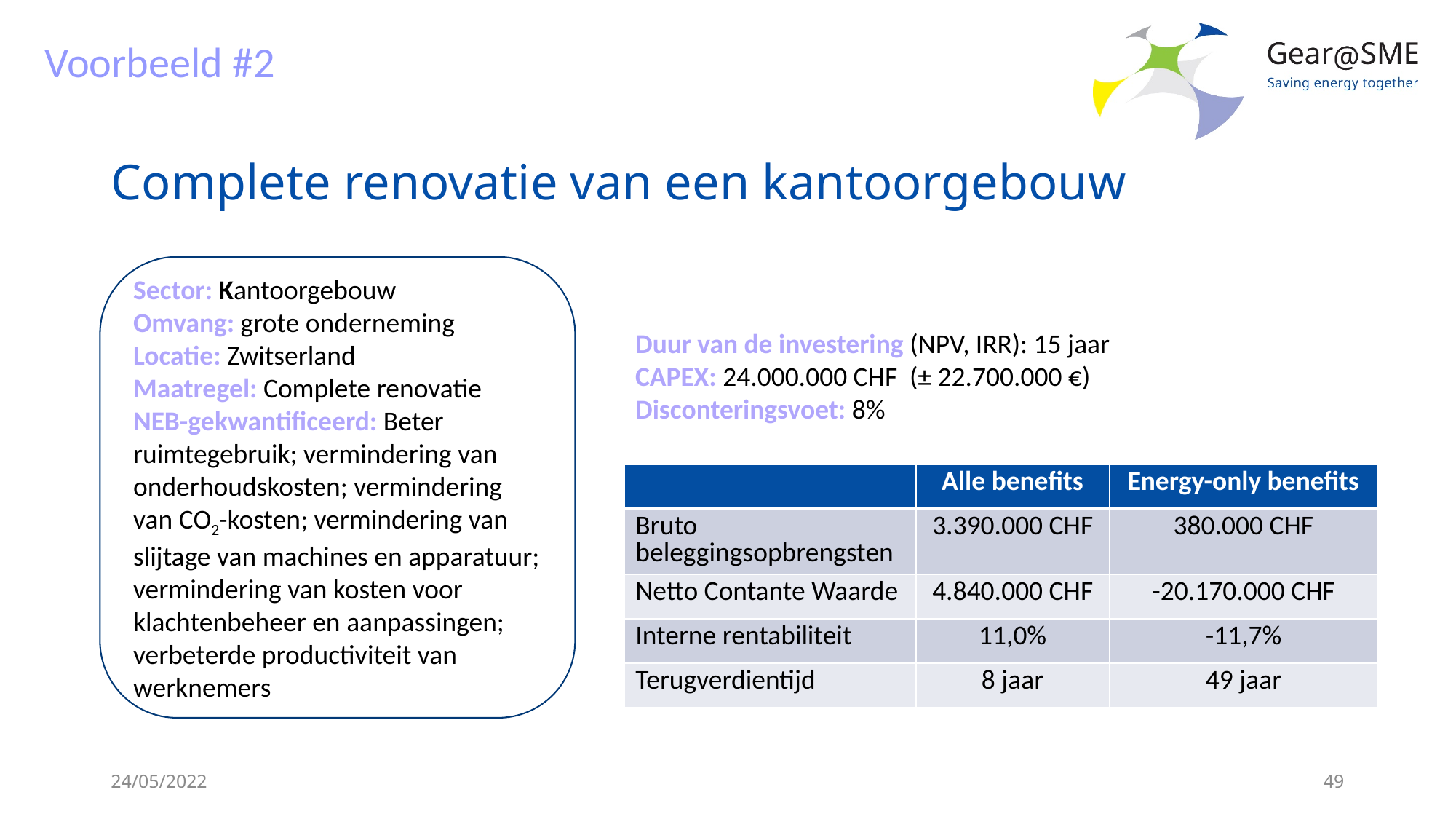

Voorbeeld #2
# Complete renovatie van een kantoorgebouw
Sector: Kantoorgebouw
Omvang: grote onderneming
Locatie: Zwitserland
Maatregel: Complete renovatie
NEB-gekwantificeerd: Beter ruimtegebruik; vermindering van onderhoudskosten; vermindering van CO2-kosten; vermindering van slijtage van machines en apparatuur; vermindering van kosten voor klachtenbeheer en aanpassingen; verbeterde productiviteit van werknemers
Duur van de investering (NPV, IRR): 15 jaar
CAPEX: 24.000.000 CHF  (± 22.700.000 €)
Disconteringsvoet: 8%
|  | Alle benefits | Energy-only benefits |
| --- | --- | --- |
| Bruto beleggingsopbrengsten | 3.390.000 CHF | 380.000 CHF |
| Netto Contante Waarde | 4.840.000 CHF | -20.170.000 CHF |
| Interne rentabiliteit | 11,0% | -11,7% |
| Terugverdientijd | 8 jaar | 49 jaar |

24/05/2022
49